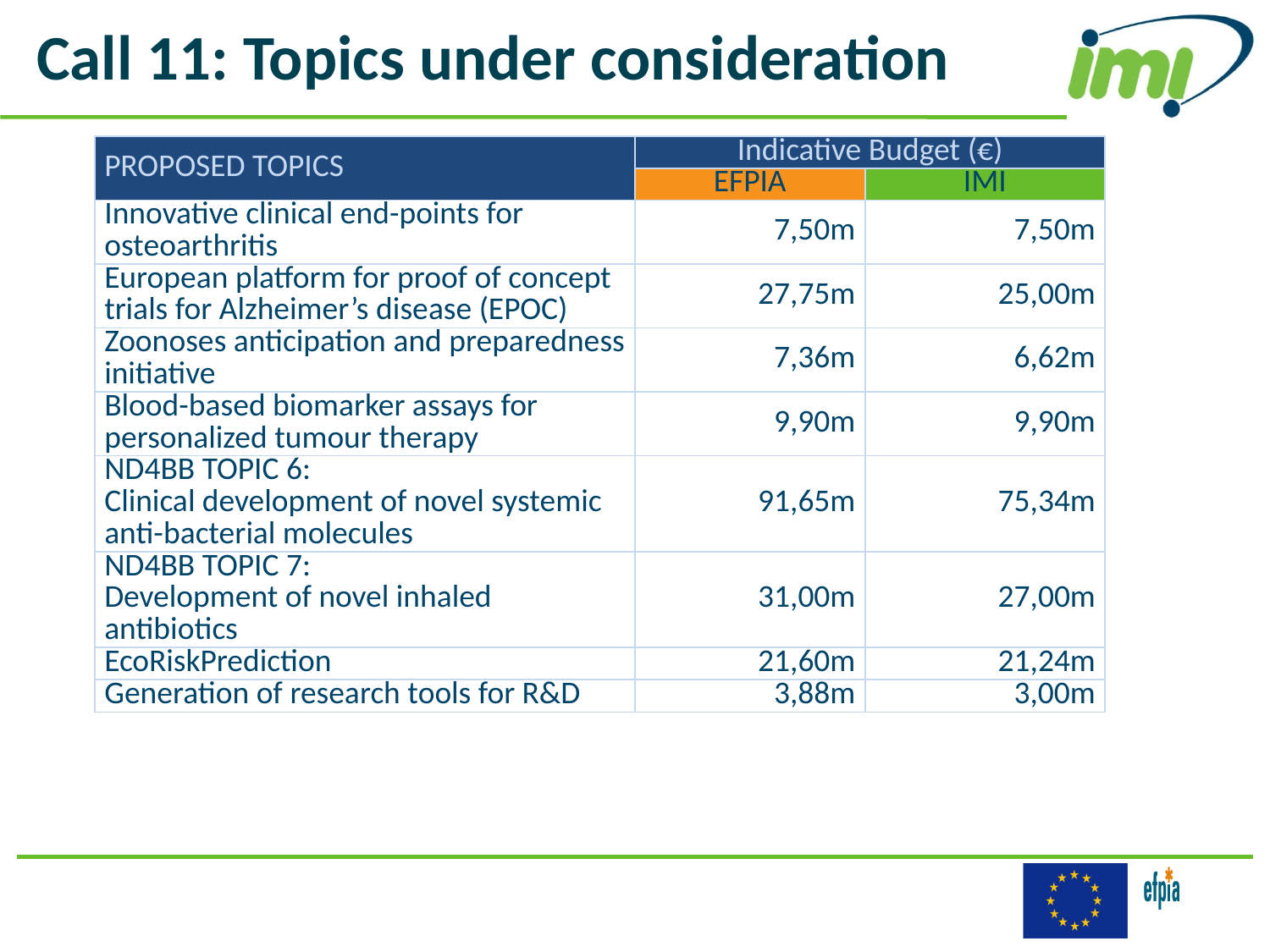

# Call 11: Topics under consideration

| PROPOSED TOPICS | Indicative Budget (€) |  |
| --- | --- | --- |
|  | EFPIA | IMI |
| Innovative clinical end-points for osteoarthritis | 7,50m | 7,50m |
| European platform for proof of concept trials for Alzheimer’s disease (EPOC) | 27,75m | 25,00m |
| Zoonoses anticipation and preparedness initiative | 7,36m | 6,62m |
| Blood-based biomarker assays for personalized tumour therapy | 9,90m | 9,90m |
| ND4BB TOPIC 6: Clinical development of novel systemic anti-bacterial molecules | 91,65m | 75,34m |
| ND4BB TOPIC 7: Development of novel inhaled antibiotics | 31,00m | 27,00m |
| EcoRiskPrediction | 21,60m | 21,24m |
| Generation of research tools for R&D | 3,88m | 3,00m |